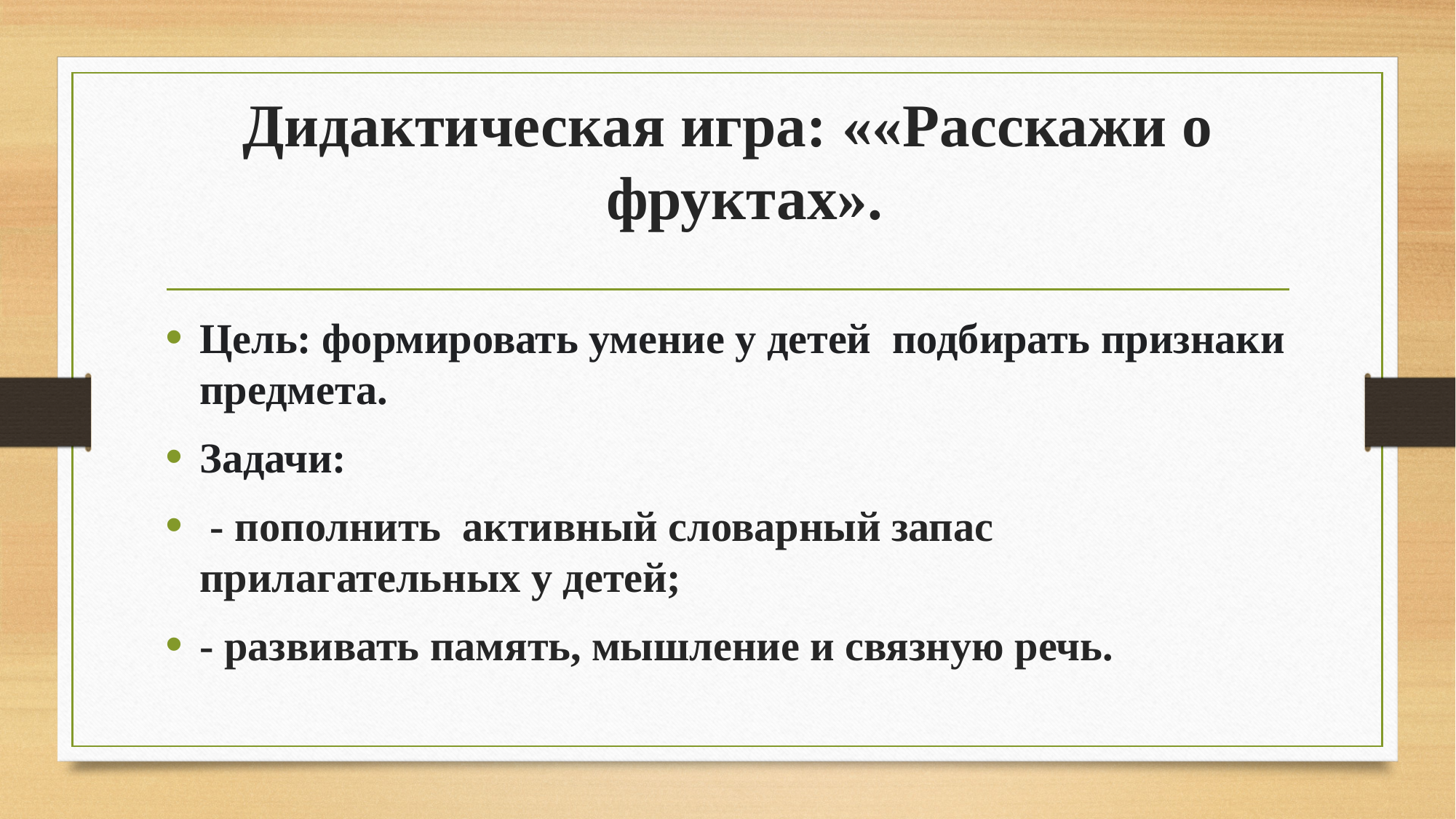

# Дидактическая игра: ««Расскажи о фруктах».
Цель: формировать умение у детей  подбирать признаки предмета.
Задачи:
 - пополнить  активный словарный запас прилагательных у детей;
- развивать память, мышление и связную речь.